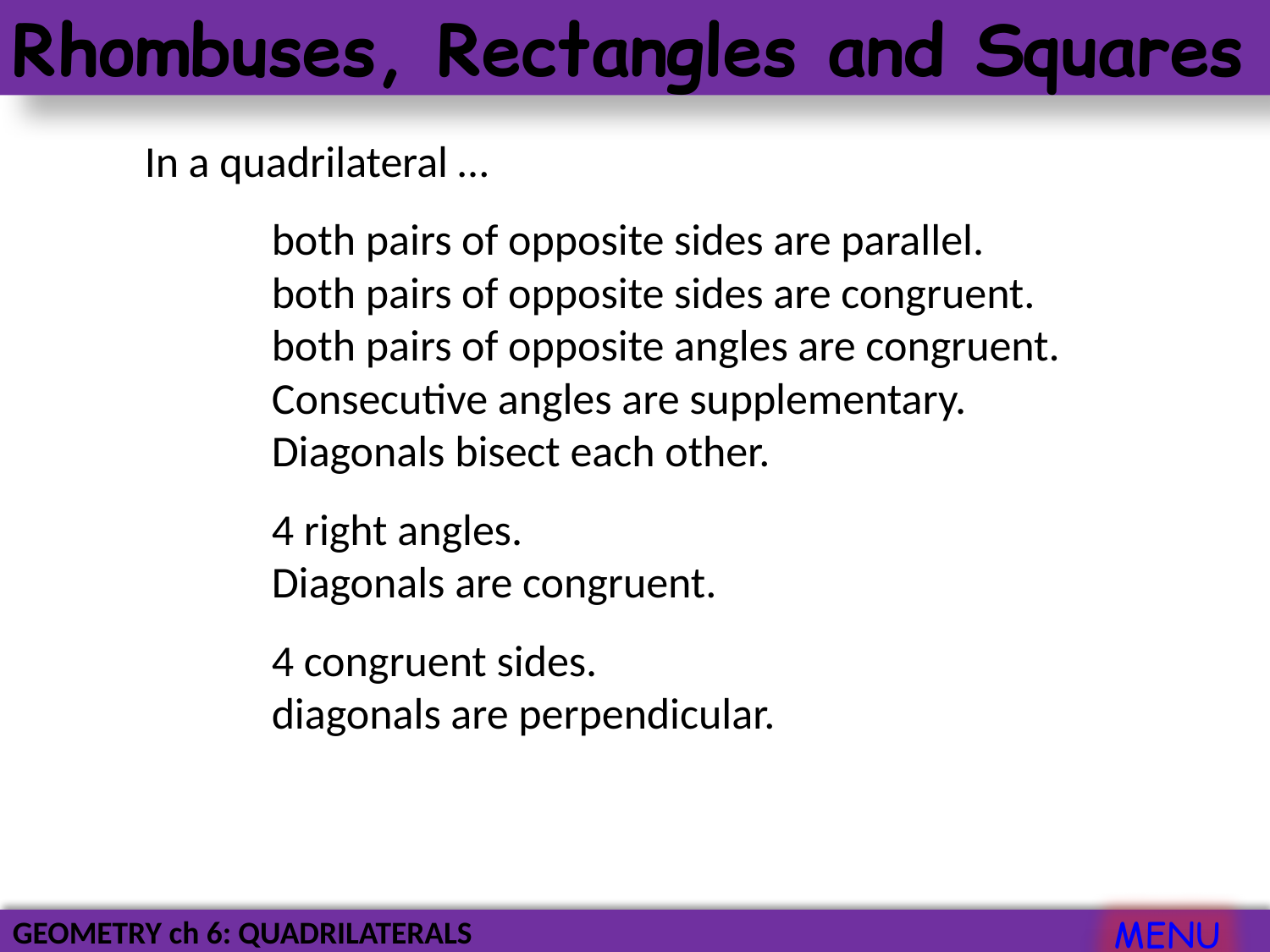

Rhombuses, Rectangles and Squares
In a quadrilateral …

	both pairs of opposite sides are parallel.
	both pairs of opposite sides are congruent.
	both pairs of opposite angles are congruent.
	Consecutive angles are supplementary.
	Diagonals bisect each other.

	4 right angles.
	Diagonals are congruent.

	4 congruent sides.
	diagonals are perpendicular.
MENU
GEOMETRY ch 6: QUADRILATERALS